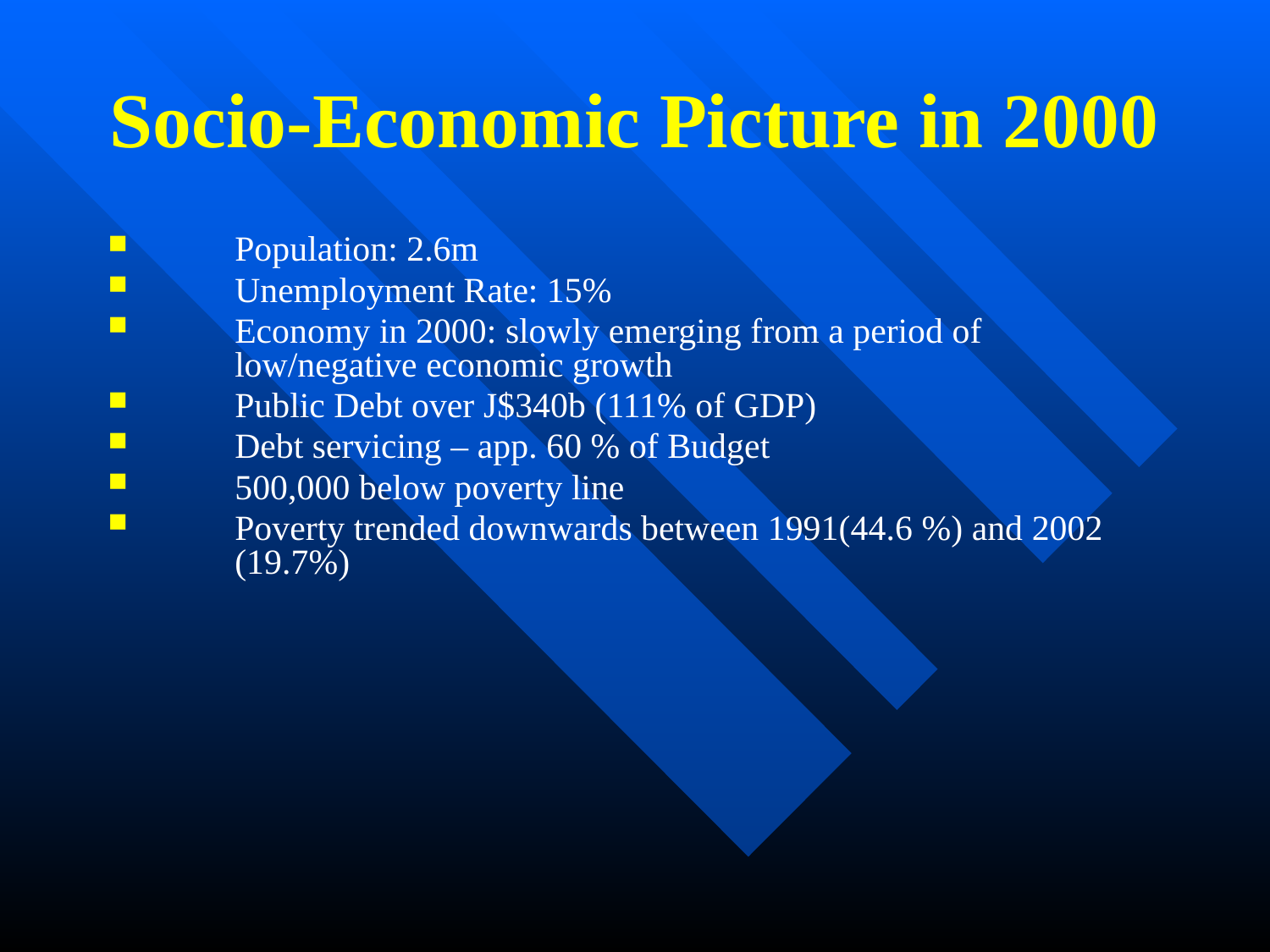

# Socio-Economic Picture in 2000
Population: 2.6m
Unemployment Rate: 15%
Economy in 2000: slowly emerging from a period of low/negative economic growth
Public Debt over J$340b (111% of GDP)
Debt servicing – app. 60 % of Budget
500,000 below poverty line
Poverty trended downwards between 1991(44.6 %) and 2002 (19.7%)